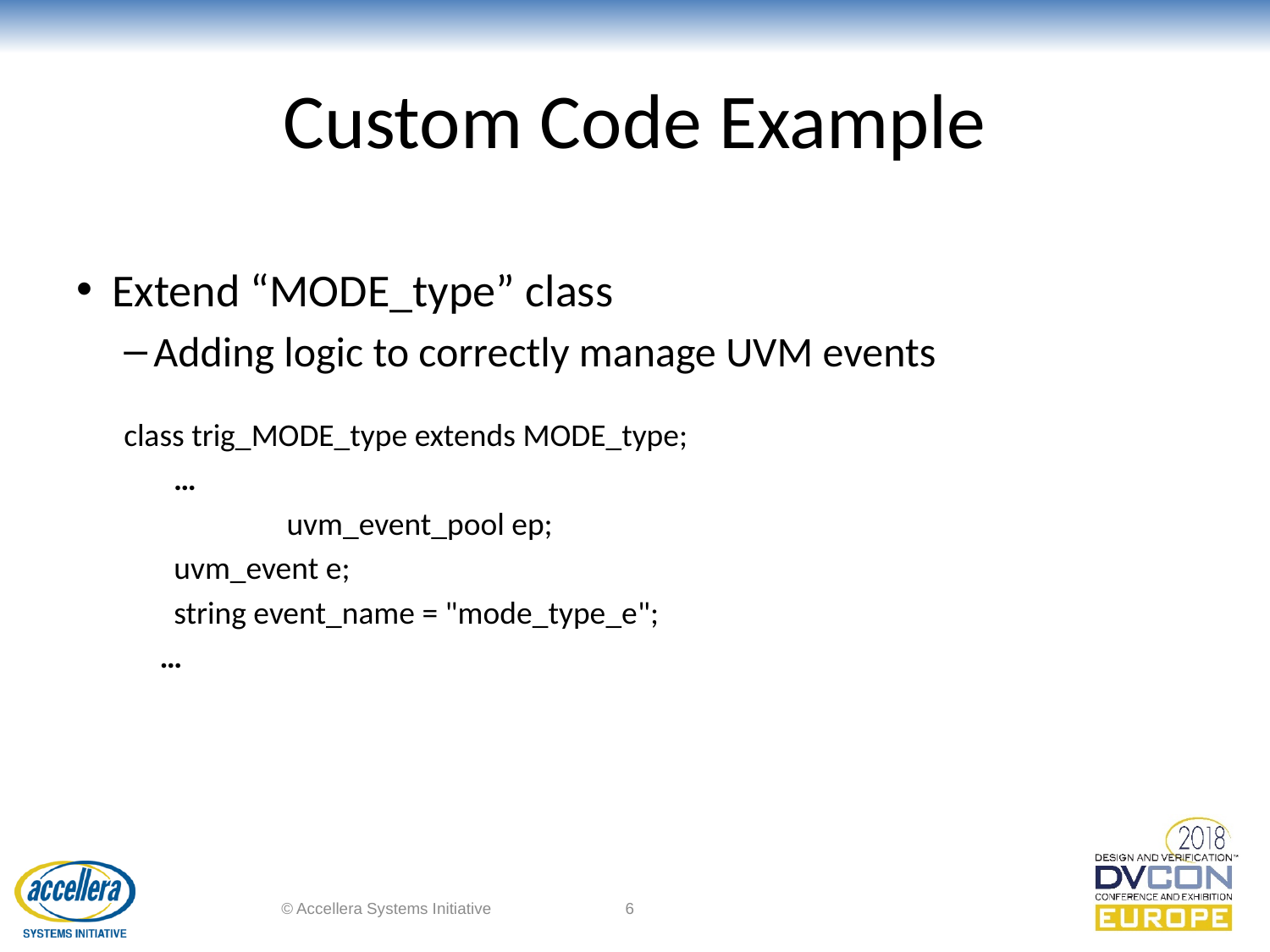

# Custom Code Example

Extend “MODE_type” class
Adding logic to correctly manage UVM events

class trig_MODE_type extends MODE_type;
  …
	uvm_event_pool ep;
  uvm_event e;
  string event_name = "mode_type_e";
…
© Accellera Systems Initiative
6